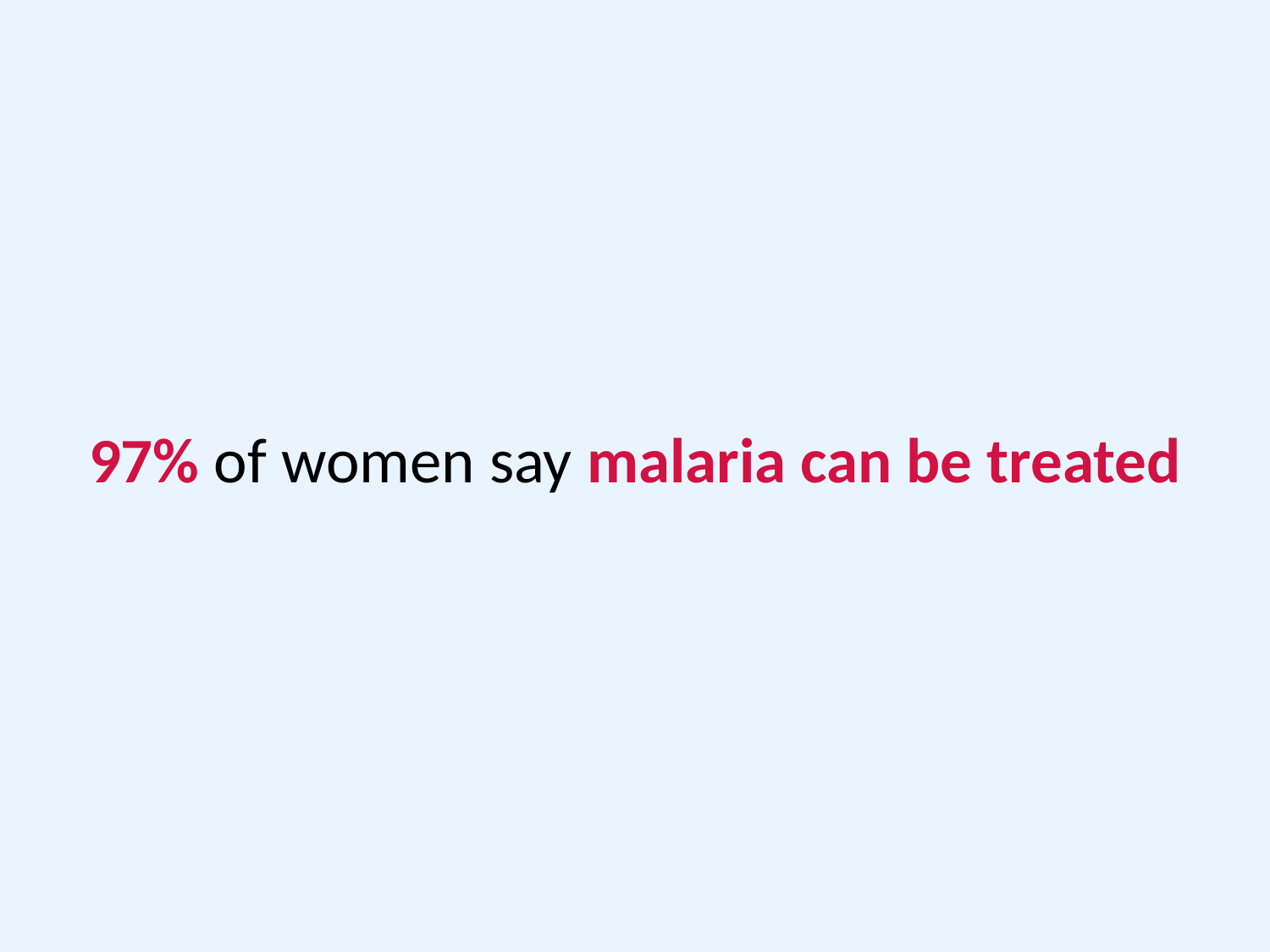

97% of women say malaria can be treated